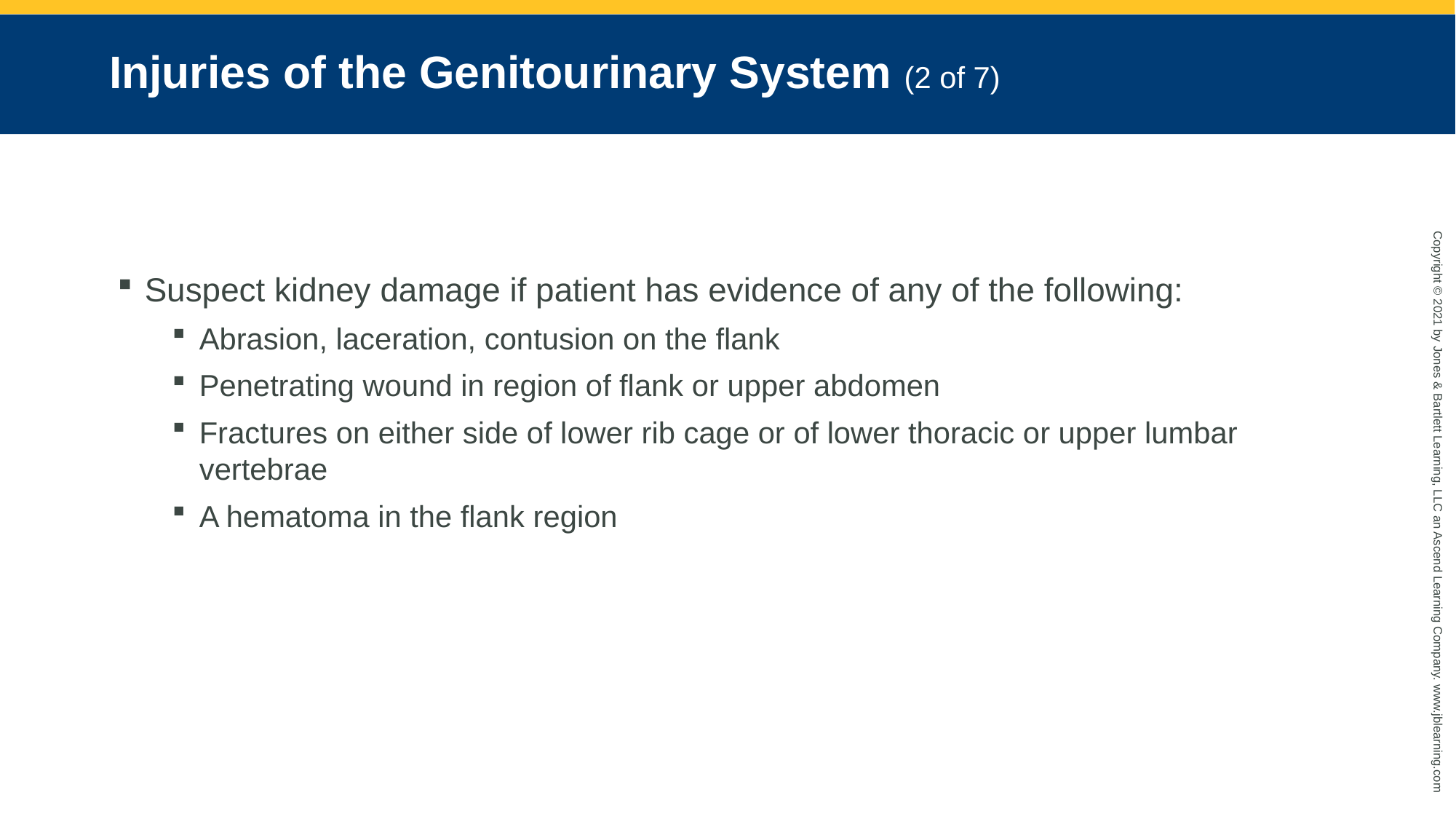

# Injuries of the Genitourinary System (2 of 7)
Suspect kidney damage if patient has evidence of any of the following:
Abrasion, laceration, contusion on the flank
Penetrating wound in region of flank or upper abdomen
Fractures on either side of lower rib cage or of lower thoracic or upper lumbar vertebrae
A hematoma in the flank region